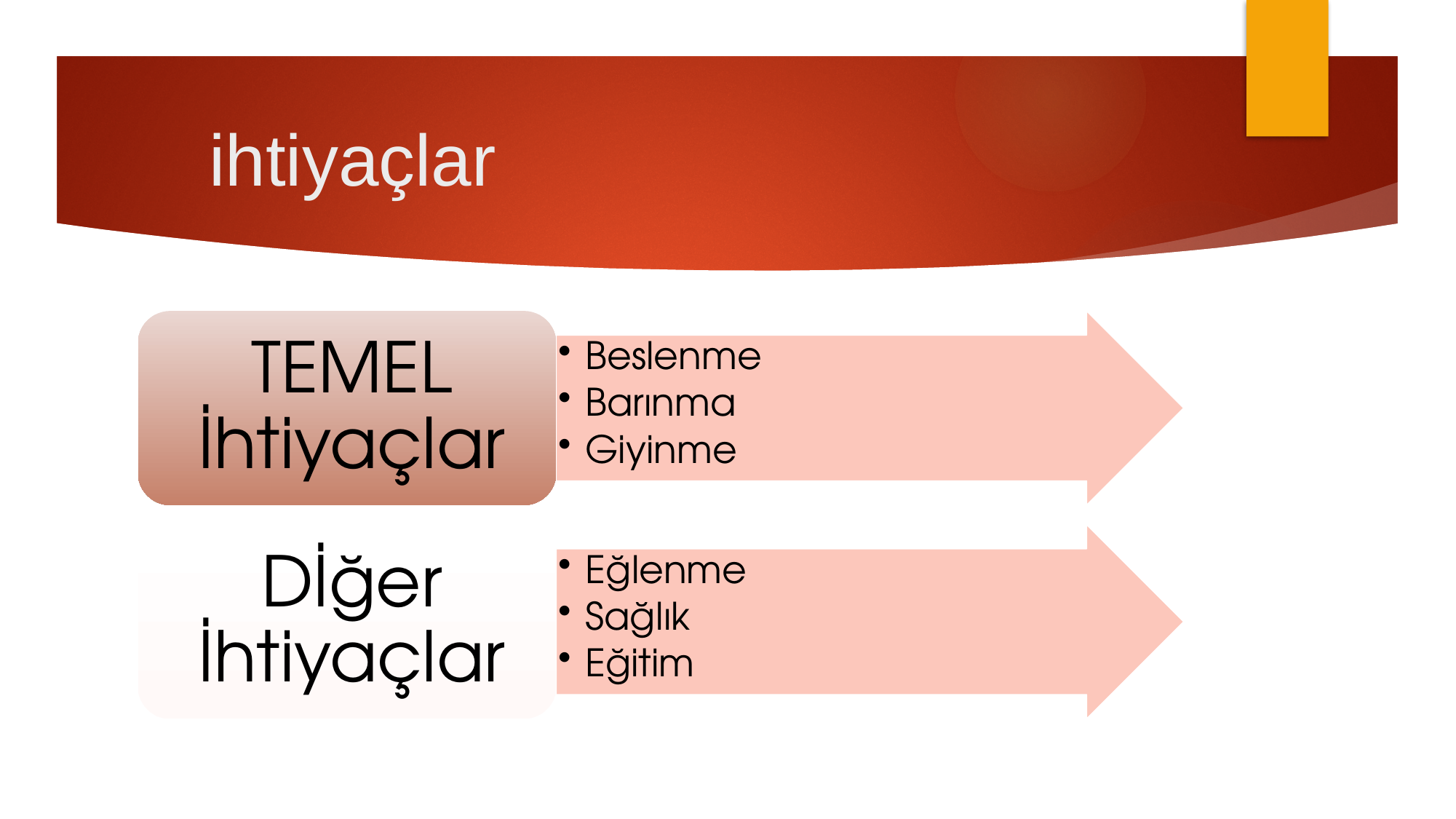

# ihtiyaçlar
Beslenme
Barınma
Giyinme
TEMEL İhtiyaçlar
Eğlenme
Sağlık
Eğitim
Dİğer İhtiyaçlar